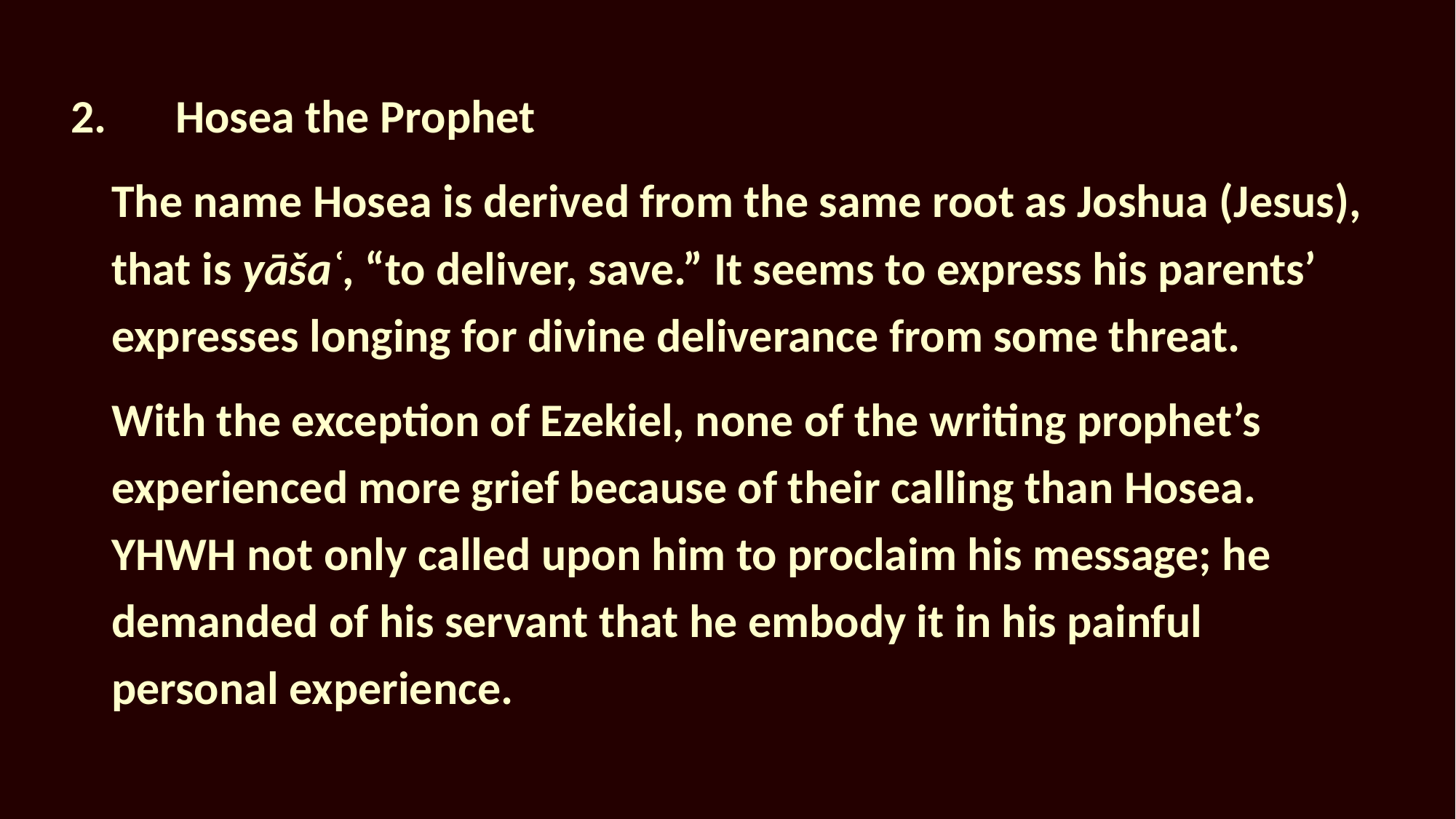

2.	Hosea the Prophet
The name Hosea is derived from the same root as Joshua (Jesus), that is yāšaʿ, “to deliver, save.” It seems to express his parents’ expresses longing for divine deliverance from some threat.
With the exception of Ezekiel, none of the writing prophet’s experienced more grief because of their calling than Hosea. YHWH not only called upon him to proclaim his message; he demanded of his servant that he embody it in his painful personal experience.